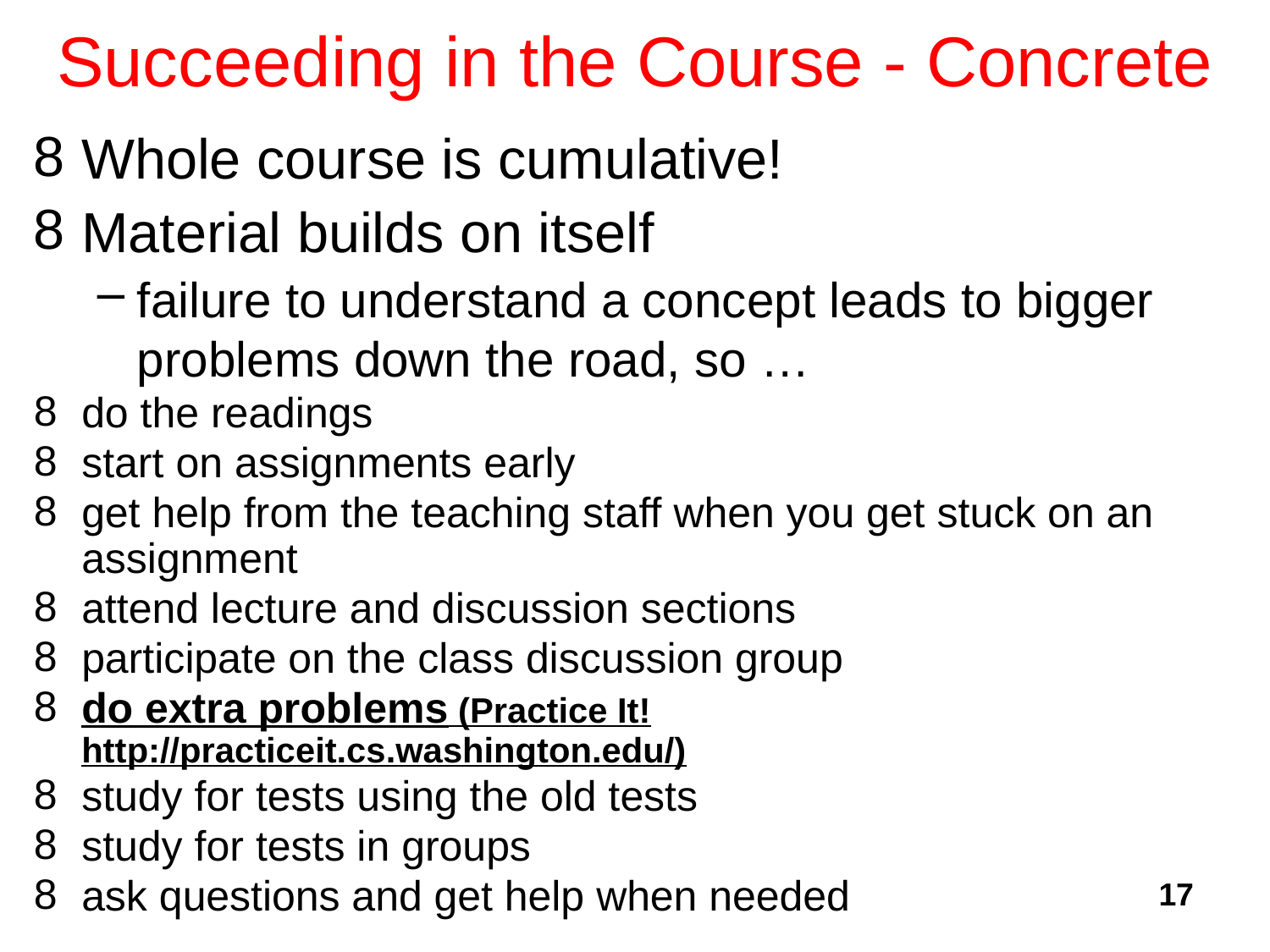

# Succeeding in the Course - Concrete
Whole course is cumulative!
Material builds on itself
failure to understand a concept leads to bigger problems down the road, so …
do the readings
start on assignments early
get help from the teaching staff when you get stuck on an assignment
attend lecture and discussion sections
participate on the class discussion group
do extra problems (Practice It! http://practiceit.cs.washington.edu/)
study for tests using the old tests
study for tests in groups
ask questions and get help when needed
17